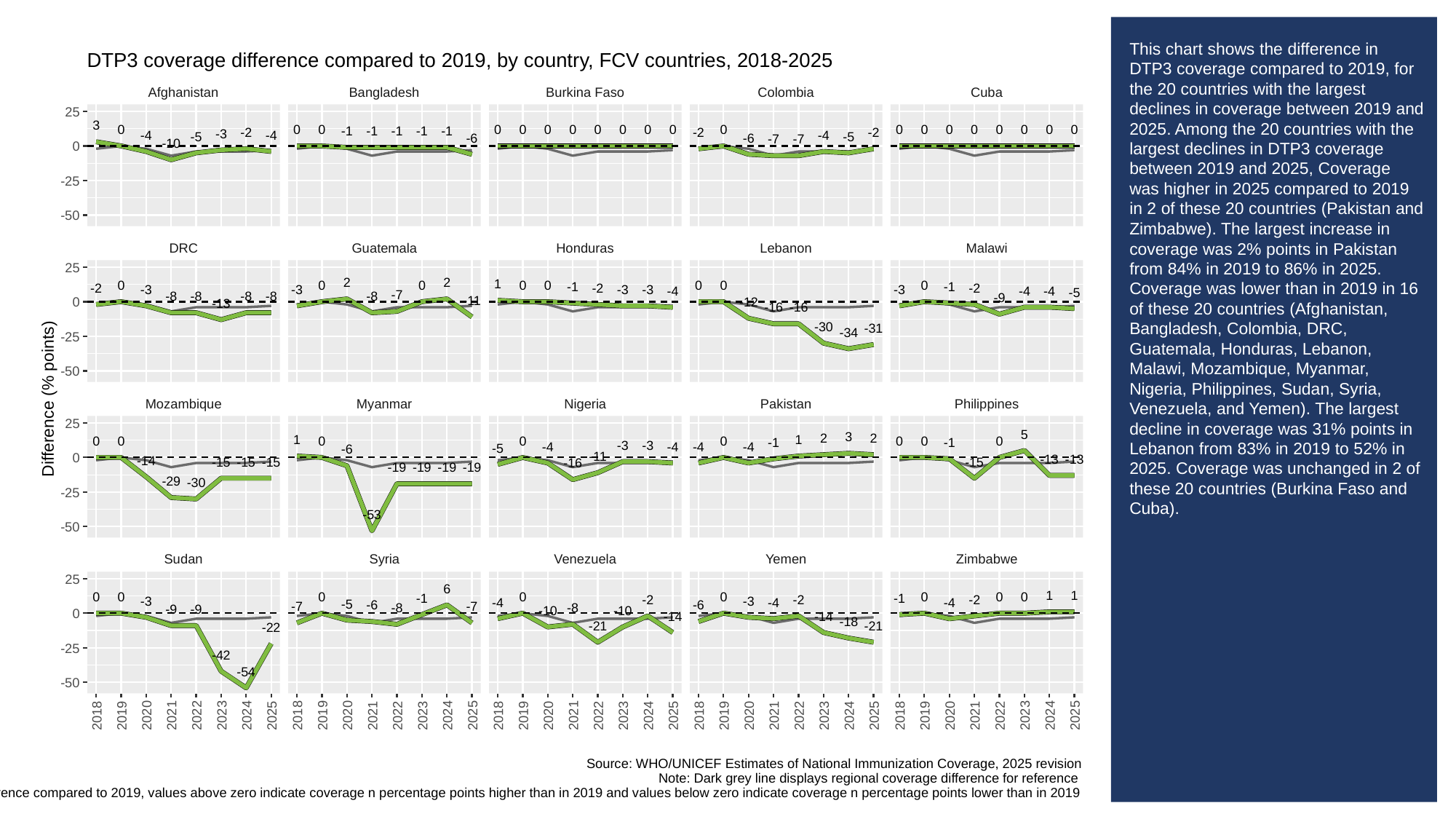

# This chart shows the difference in DTP3 coverage compared to 2019, for the 20 countries with the largest declines in coverage between 2019 and 2025. Among the 20 countries with the largest declines in DTP3 coverage between 2019 and 2025, Coverage was higher in 2025 compared to 2019 in 2 of these 20 countries (Pakistan and Zimbabwe). The largest increase in coverage was 2% points in Pakistan from 84% in 2019 to 86% in 2025. Coverage was lower than in 2019 in 16 of these 20 countries (Afghanistan, Bangladesh, Colombia, DRC, Guatemala, Honduras, Lebanon, Malawi, Mozambique, Myanmar, Nigeria, Philippines, Sudan, Syria, Venezuela, and Yemen). The largest decline in coverage was 31% points in Lebanon from 83% in 2019 to 52% in 2025. Coverage was unchanged in 2 of these 20 countries (Burkina Faso and Cuba).

DTP3 coverage difference compared to 2019, by country, FCV countries, 2018-2025
Afghanistan
Bangladesh
Burkina Faso
Colombia
Cuba

25

3
0
0
0
0
0
0
0
0
0
0
0
0
0
0
0
0
0
0
0
0
-1
-1
-1
-1
-1
-2
-2
-2

-3
-4
-4
-4
-5
-5
-6
-6
-7
-7
-10
0

-25

-50

DRC
Guatemala
Honduras
Lebanon
Malawi

25

2
2
1
0
0
0
0
0
0
0
0
-1
-1
-2
-2
-2

-3
-3
-3
-3
-3
-4
-4
-4
-5
-7
-8
-8
-8
-8
-8
-9
-11
0
-12
-13

-16
-16

-30
-31
-34
-25

-50

Difference (% points)
Mozambique
Myanmar
Nigeria
Pakistan
Philippines

25

5
3
2
2
1
1
0
0
0
0
0
0
0
0
-1
-1

-3
-3
-4
-4
-4
-4
-5
-6

-11
0

-13
-13
-14

-15
-15
-15
-15

-16
-19
-19
-19
-19

-29
-30
-25

-53
-50

Sudan
Syria
Venezuela
Yemen
Zimbabwe

25

6
1
1
0
0
0
0
0
0
0
0
-1
-1
-2
-2
-2

-3
-3
-4
-4
-4
-5
-6
-6
-7
-7
-8
-8
-9
-9

-10
-10
0
-14
-14

-18
-21
-21
-22

-25

-42

-54
-50

2018
2019
2020
2021
2022
2023
2024
2025
2018
2019
2020
2021
2022
2023
2024
2025
2018
2019
2020
2021
2022
2023
2024
2025
2018
2019
2020
2021
2022
2023
2024
2025
2018
2019
2020
2021
2022
2023
2024
2025
Source: WHO/UNICEF Estimates of National Immunization Coverage, 2025 revision
Note: Dark grey line displays regional coverage difference for reference
When looking at coverage difference compared to 2019, values above zero indicate coverage n percentage points higher than in 2019 and values below zero indicate coverage n percentage points lower than in 2019